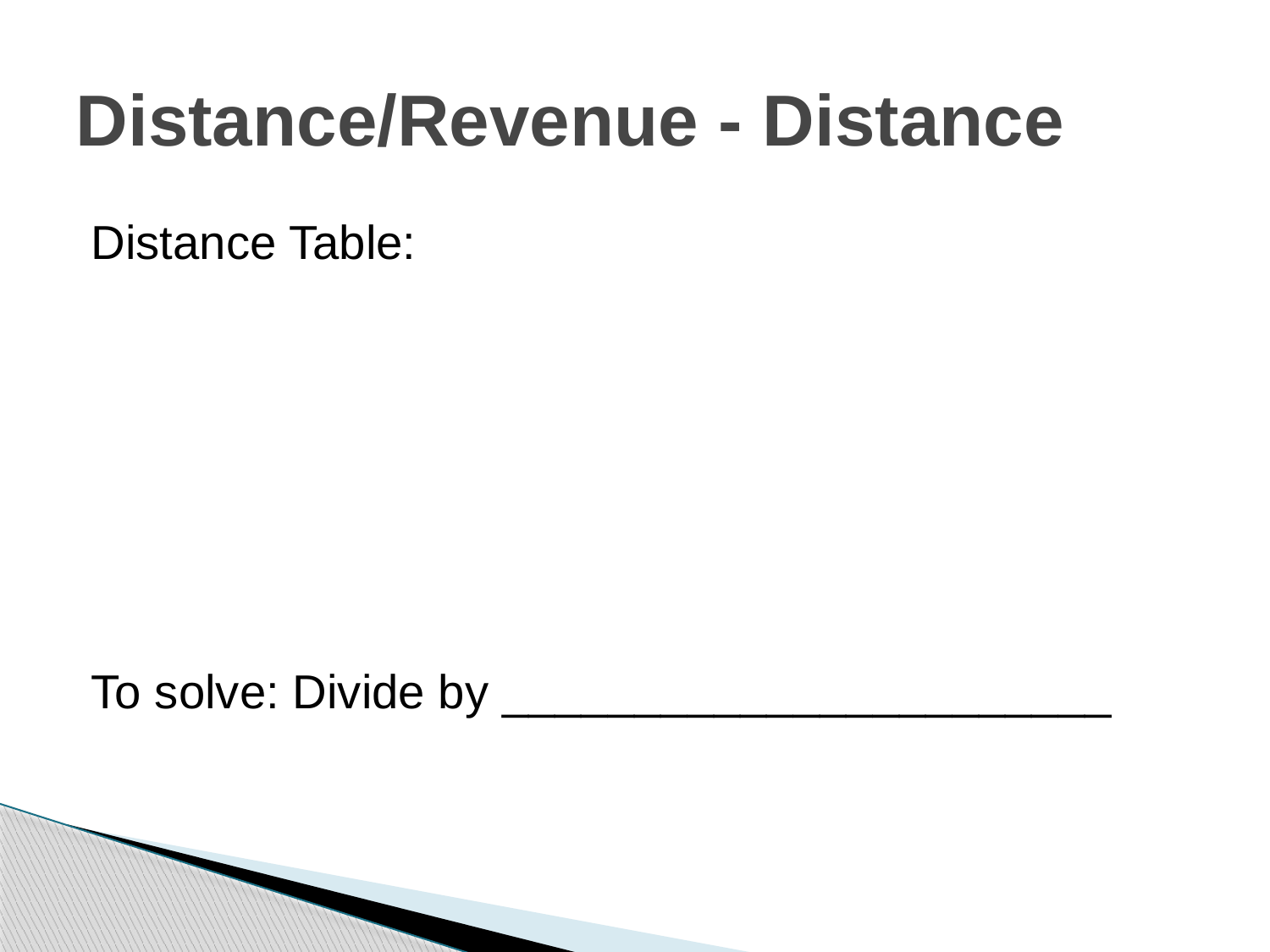

# Distance/Revenue - Distance
Distance Table:

To solve: Divide by _______________________